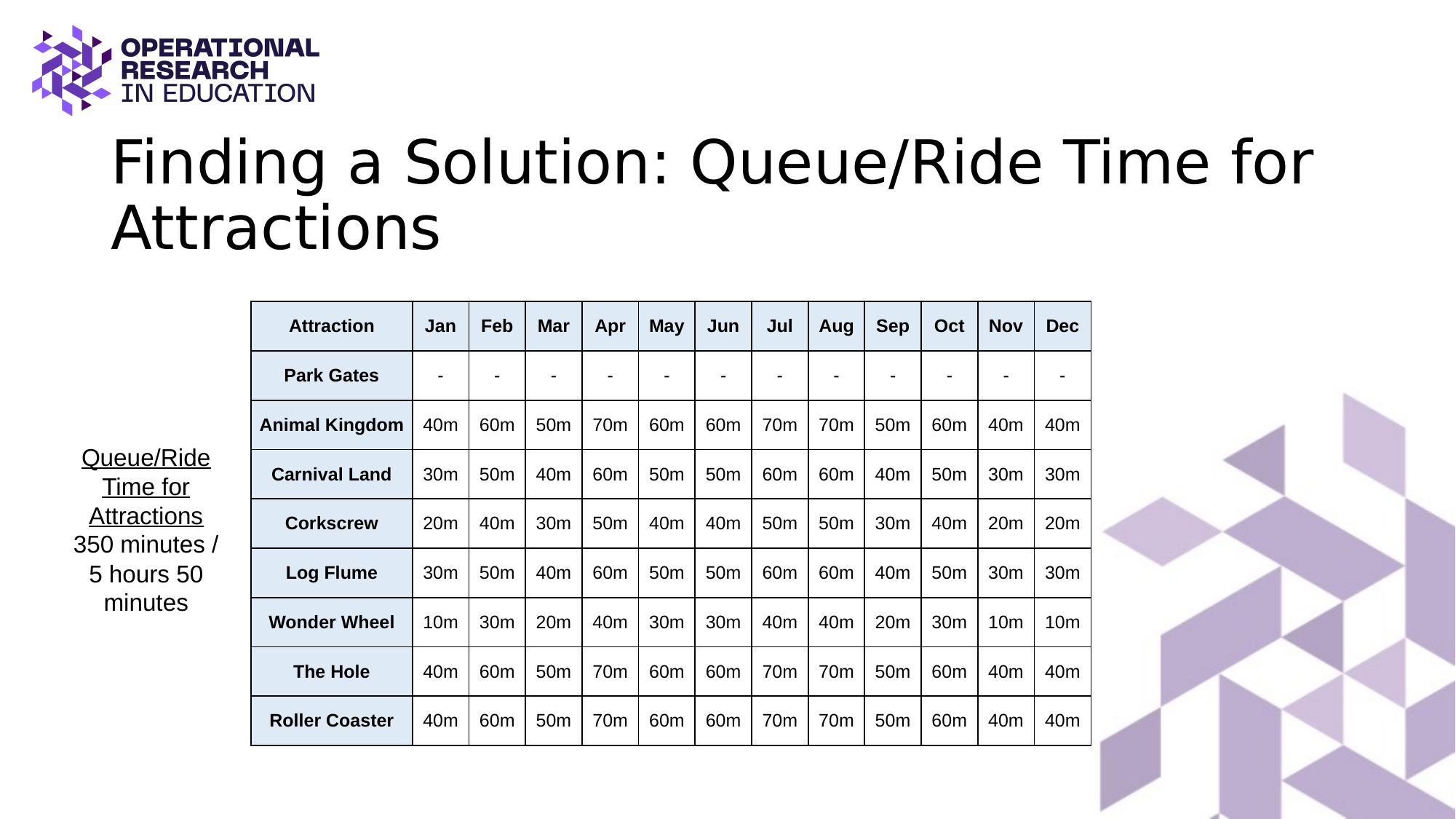

# Finding a Solution: Queue/Ride Time for Attractions
| Attraction | Jan | Feb | Mar | Apr | May | Jun | Jul | Aug | Sep | Oct | Nov | Dec |
| --- | --- | --- | --- | --- | --- | --- | --- | --- | --- | --- | --- | --- |
| Park Gates | - | - | - | - | - | - | - | - | - | - | - | - |
| Animal Kingdom | 40m | 60m | 50m | 70m | 60m | 60m | 70m | 70m | 50m | 60m | 40m | 40m |
| Carnival Land | 30m | 50m | 40m | 60m | 50m | 50m | 60m | 60m | 40m | 50m | 30m | 30m |
| Corkscrew | 20m | 40m | 30m | 50m | 40m | 40m | 50m | 50m | 30m | 40m | 20m | 20m |
| Log Flume | 30m | 50m | 40m | 60m | 50m | 50m | 60m | 60m | 40m | 50m | 30m | 30m |
| Wonder Wheel | 10m | 30m | 20m | 40m | 30m | 30m | 40m | 40m | 20m | 30m | 10m | 10m |
| The Hole | 40m | 60m | 50m | 70m | 60m | 60m | 70m | 70m | 50m | 60m | 40m | 40m |
| Roller Coaster | 40m | 60m | 50m | 70m | 60m | 60m | 70m | 70m | 50m | 60m | 40m | 40m |
Queue/Ride Time for Attractions
350 minutes /
5 hours 50 minutes